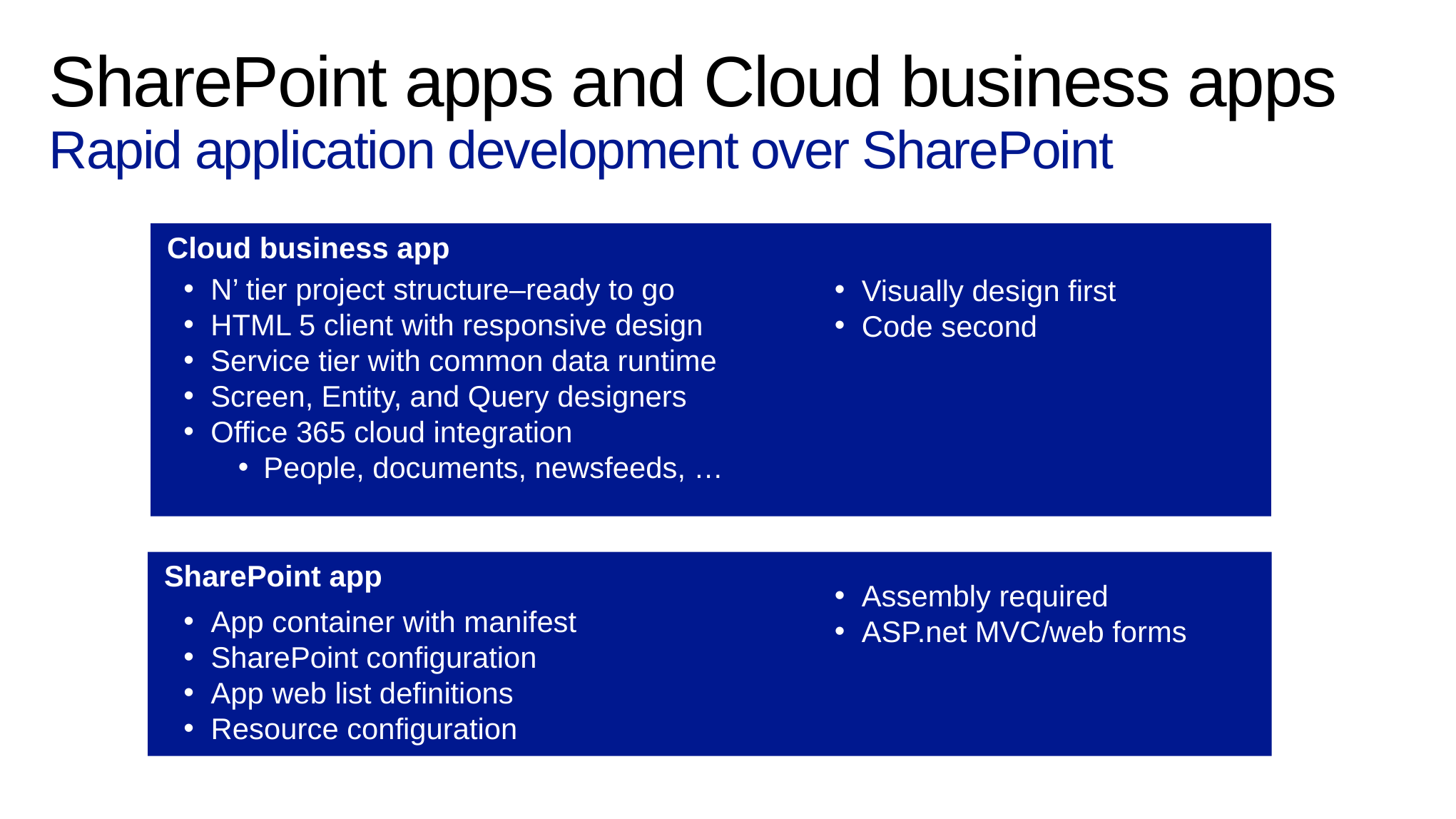

# SharePoint apps and Cloud business apps Rapid application development over SharePoint

  Cloud business app
N’ tier project structure–ready to go
HTML 5 client with responsive design
Service tier with common data runtime
Screen, Entity, and Query designers
Office 365 cloud integration
People, documents, newsfeeds, …
Visually design first
Code second
  SharePoint app
Assembly required
ASP.net MVC/web forms
App container with manifest
SharePoint configuration
App web list definitions
Resource configuration